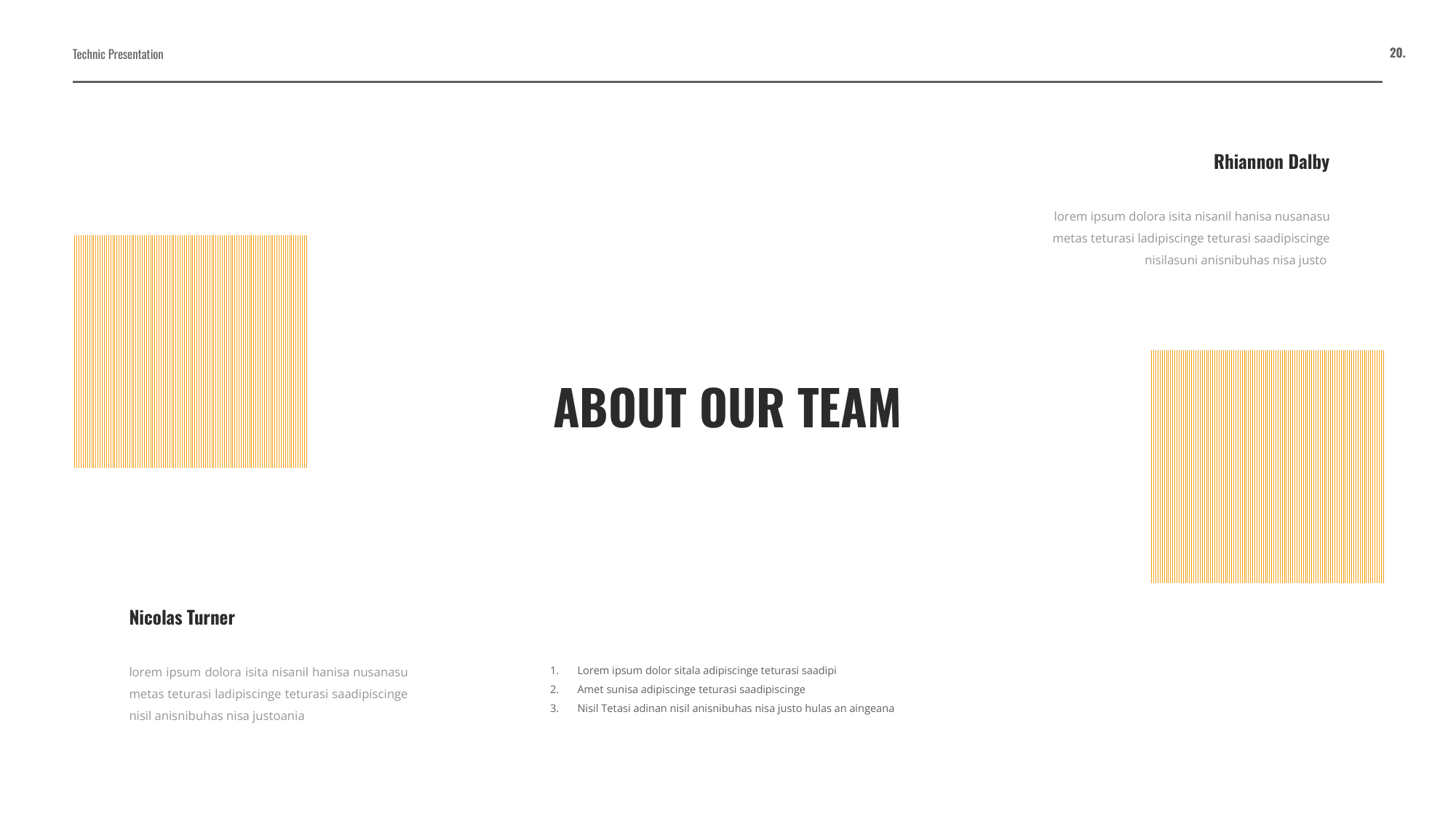

20.
Technic Presentation
Rhiannon Dalby
lorem ipsum dolora isita nisanil hanisa nusanasu metas teturasi ladipiscinge teturasi saadipiscinge nisilasuni anisnibuhas nisa justo

ABOUT OUR TEAM
Nicolas Turner
lorem ipsum dolora isita nisanil hanisa nusanasu metas teturasi ladipiscinge teturasi saadipiscinge nisil anisnibuhas nisa justoania
Lorem ipsum dolor sitala adipiscinge teturasi saadipi
Amet sunisa adipiscinge teturasi saadipiscinge
Nisil Tetasi adinan nisil anisnibuhas nisa justo hulas an aingeana